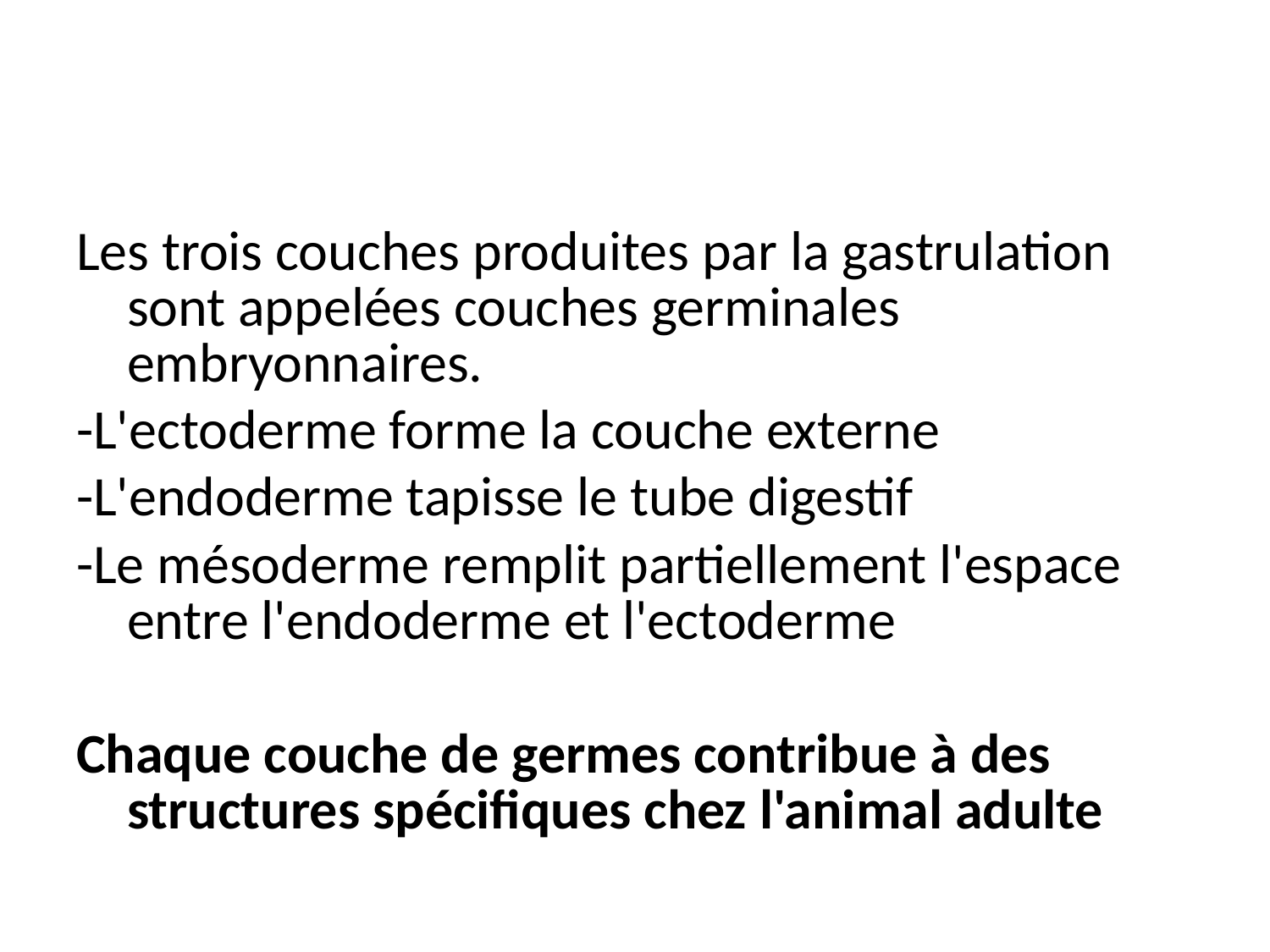

#
Les trois couches produites par la gastrulation sont appelées couches germinales embryonnaires.
-L'ectoderme forme la couche externe
-L'endoderme tapisse le tube digestif
-Le mésoderme remplit partiellement l'espace entre l'endoderme et l'ectoderme

Chaque couche de germes contribue à des structures spécifiques chez l'animal adulte